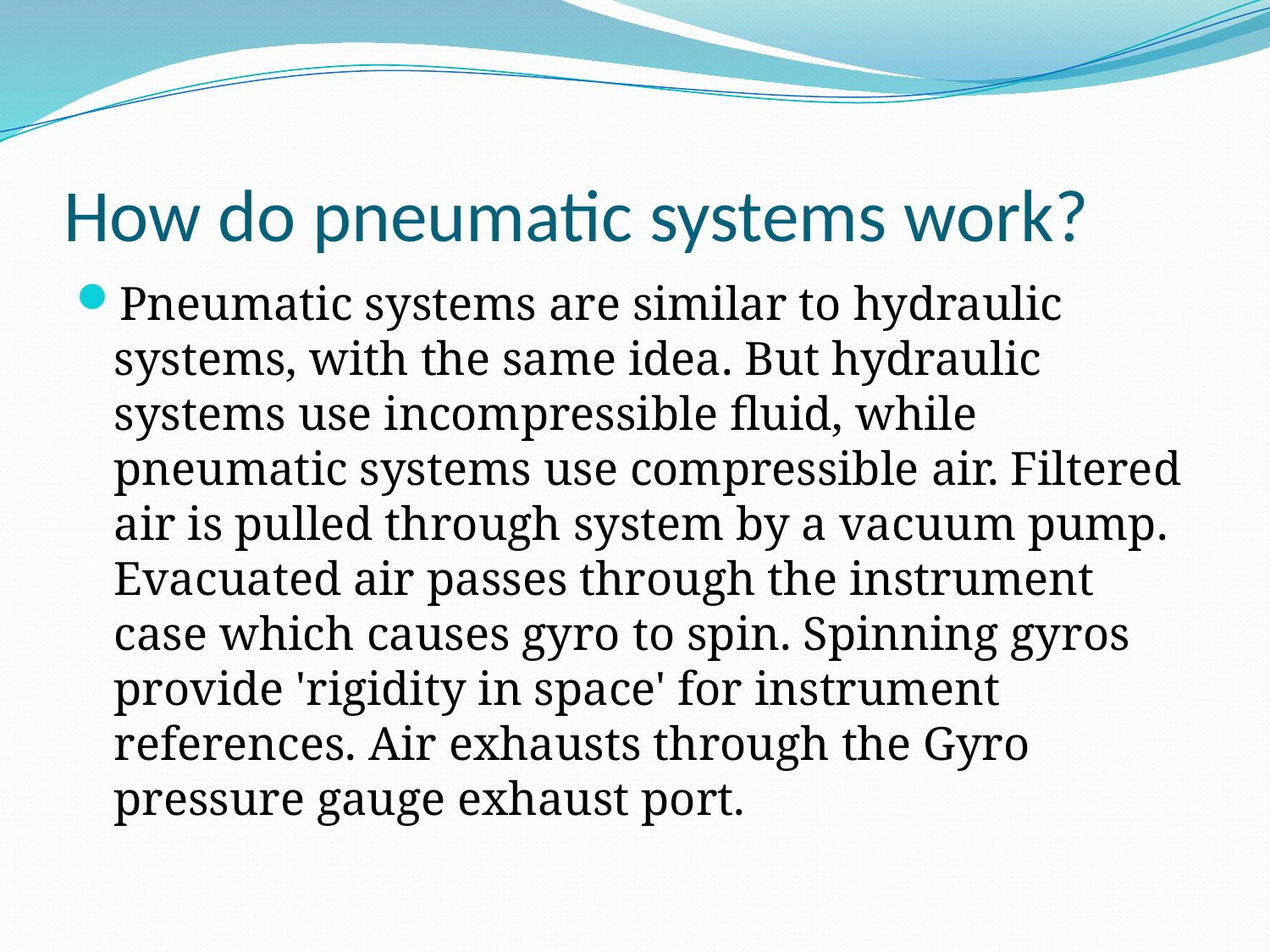

# How do pneumatic systems work?
Pneumatic systems are similar to hydraulic systems, with the same idea. But hydraulic systems use incompressible fluid, while pneumatic systems use compressible air. Filtered air is pulled through system by a vacuum pump. Evacuated air passes through the instrument case which causes gyro to spin. Spinning gyros provide 'rigidity in space' for instrument references. Air exhausts through the Gyro pressure gauge exhaust port.